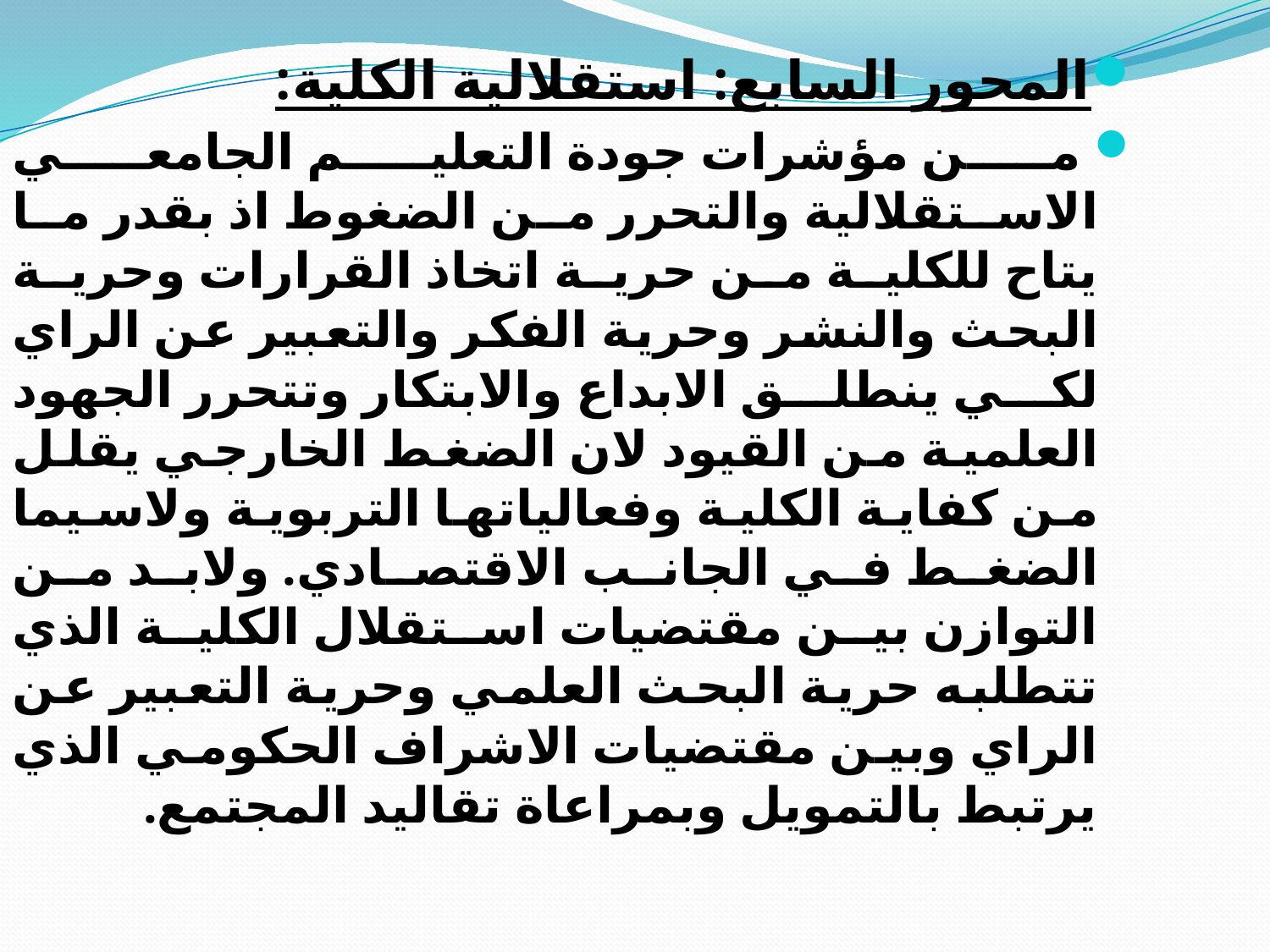

المحور السابع: استقلالية الكلية:
 من مؤشرات جودة التعليم الجامعي الاستقلالية والتحرر من الضغوط اذ بقدر ما يتاح للكلية من حرية اتخاذ القرارات وحرية البحث والنشر وحرية الفكر والتعبير عن الراي لكي ينطلق الابداع والابتكار وتتحرر الجهود العلمية من القيود لان الضغط الخارجي يقلل من كفاية الكلية وفعالياتها التربوية ولاسيما الضغط في الجانب الاقتصادي. ولابد من التوازن بين مقتضيات استقلال الكلية الذي تتطلبه حرية البحث العلمي وحرية التعبير عن الراي وبين مقتضيات الاشراف الحكومي الذي يرتبط بالتمويل وبمراعاة تقاليد المجتمع.